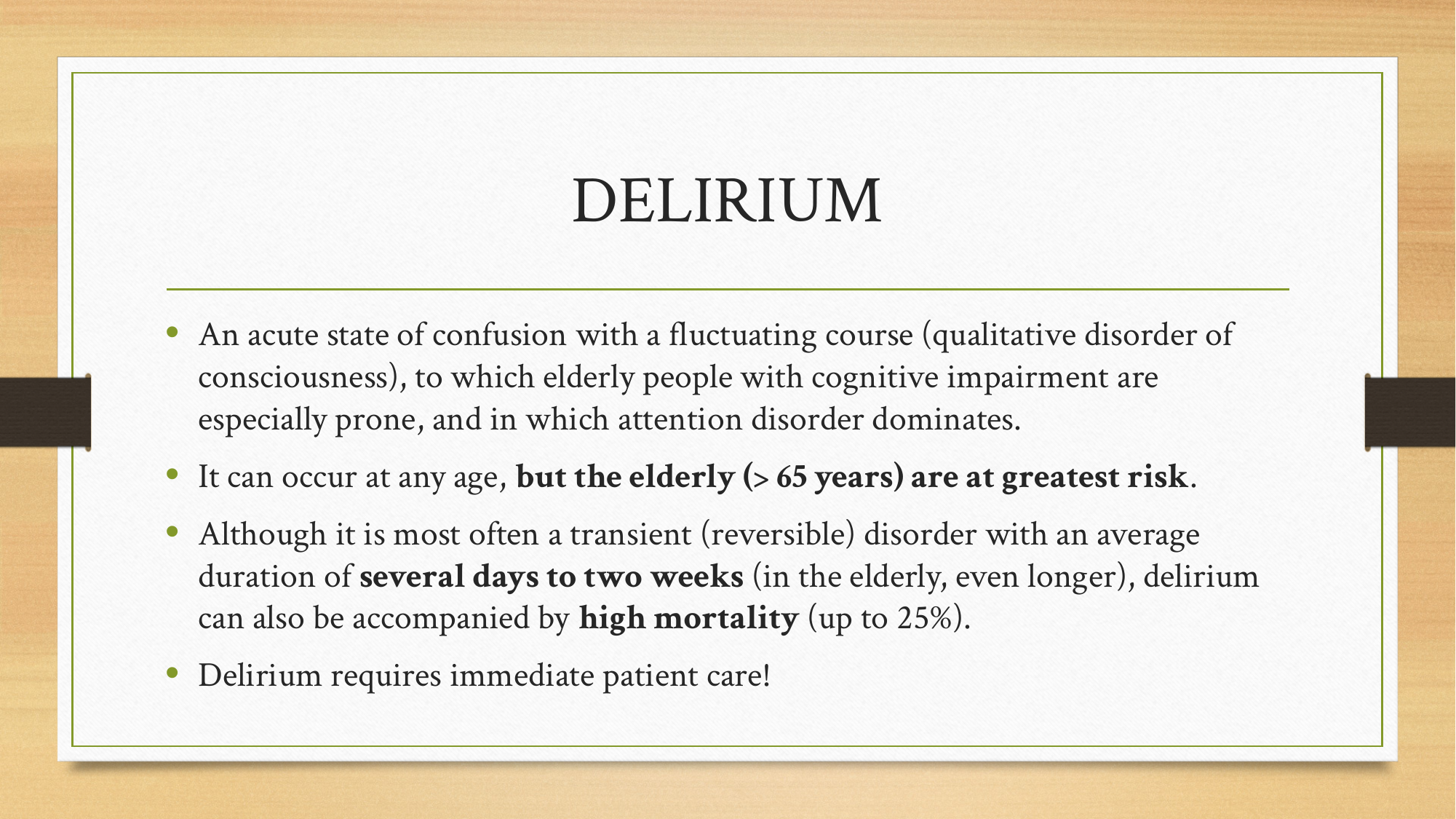

# DELIRIUM
An acute state of confusion with a fluctuating course (qualitative disorder of consciousness), to which elderly people with cognitive impairment are especially prone, and in which attention disorder dominates.
It can occur at any age, but the elderly (> 65 years) are at greatest risk.
Although it is most often a transient (reversible) disorder with an average duration of several days to two weeks (in the elderly, even longer), delirium can also be accompanied by high mortality (up to 25%).
Delirium requires immediate patient care!